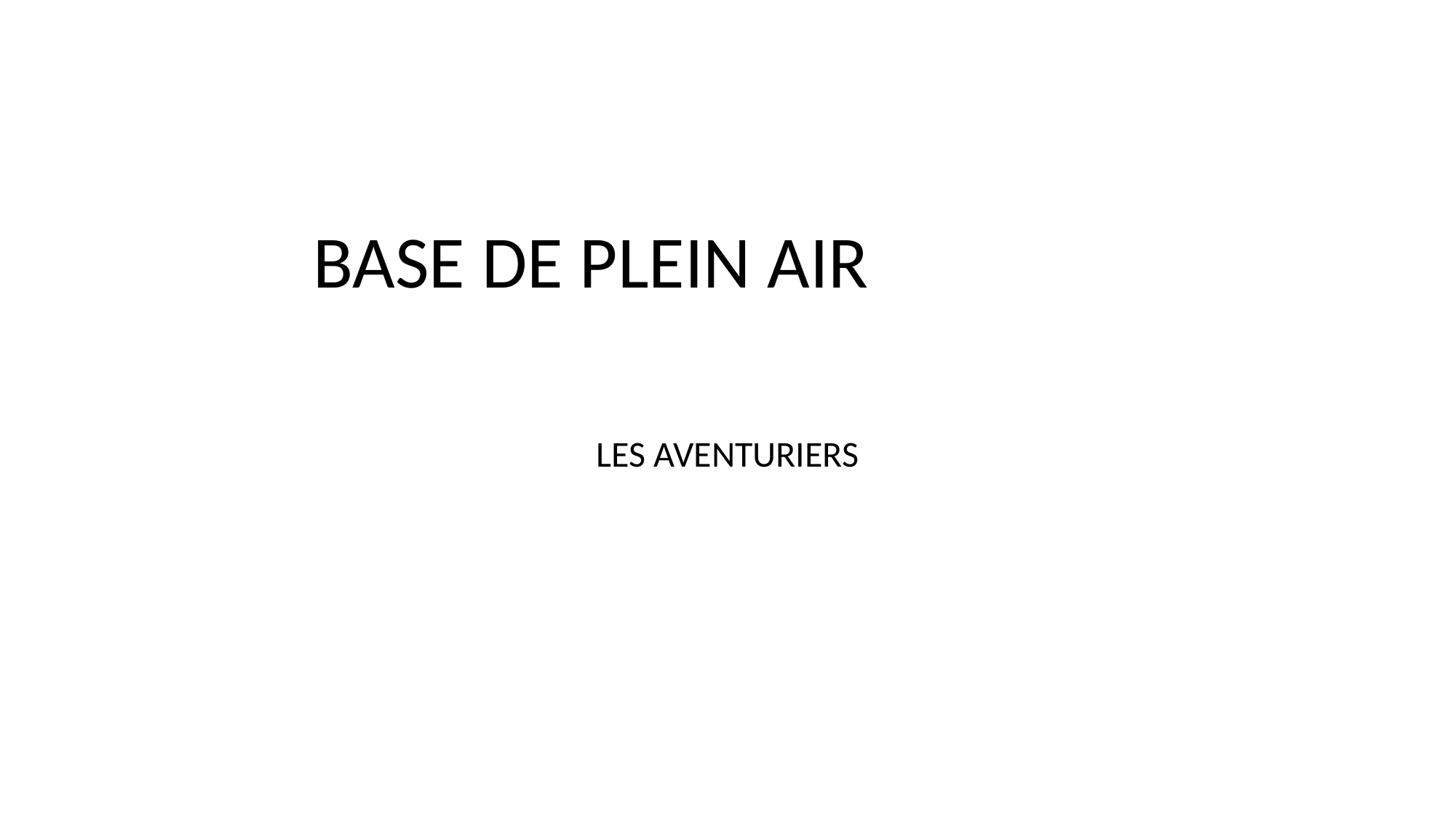

# BASE DE PLEIN AIR
LES AVENTURIERS